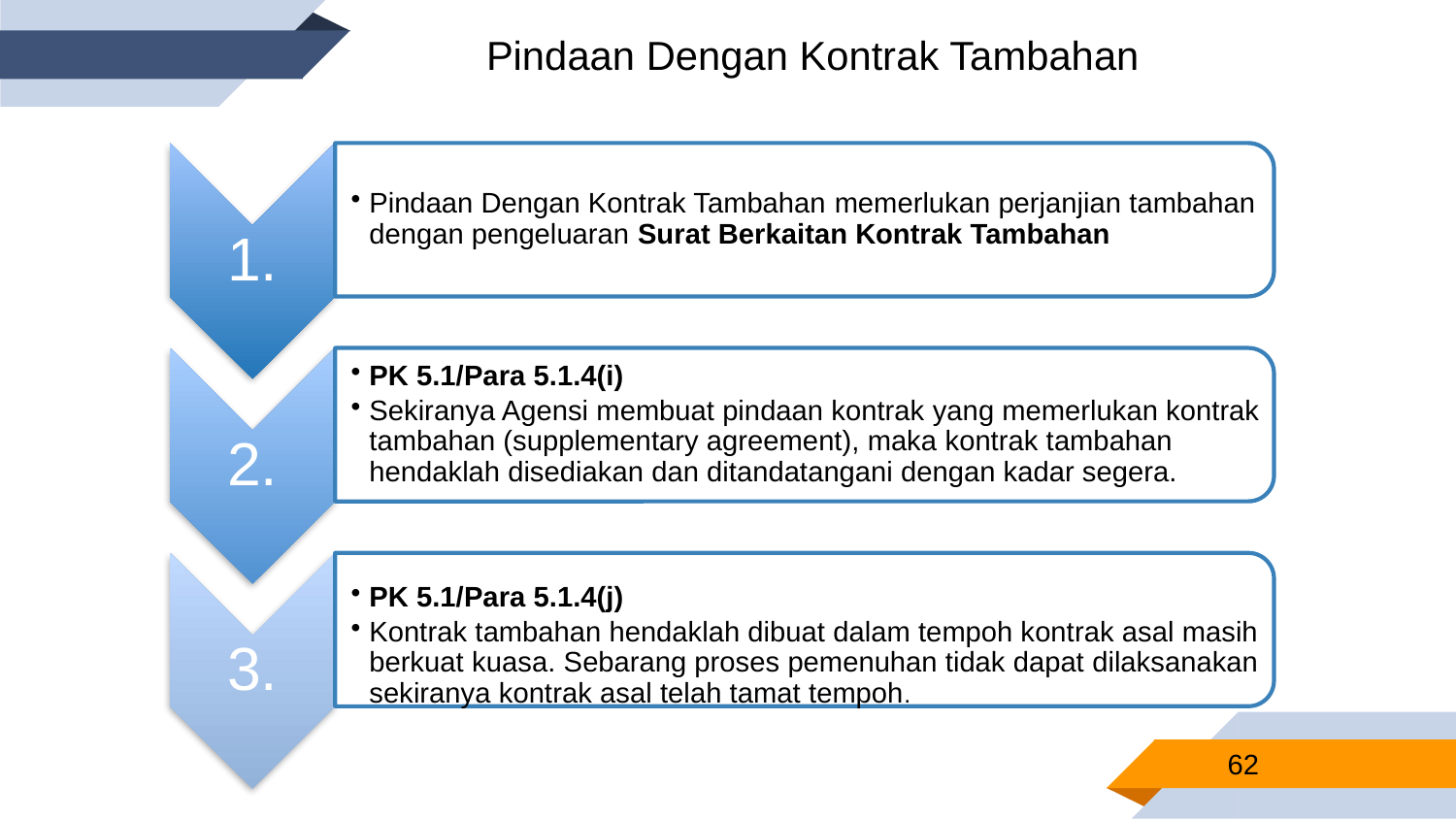

Pindaan Dengan Kontrak Tambahan
1.
Pindaan Dengan Kontrak Tambahan memerlukan perjanjian tambahan dengan pengeluaran Surat Berkaitan Kontrak Tambahan
2.
PK 5.1/Para 5.1.4(i)
Sekiranya Agensi membuat pindaan kontrak yang memerlukan kontrak tambahan (supplementary agreement), maka kontrak tambahan hendaklah disediakan dan ditandatangani dengan kadar segera.
3.

PK 5.1/Para 5.1.4(j)
Kontrak tambahan hendaklah dibuat dalam tempoh kontrak asal masih berkuat kuasa. Sebarang proses pemenuhan tidak dapat dilaksanakan sekiranya kontrak asal telah tamat tempoh.
62